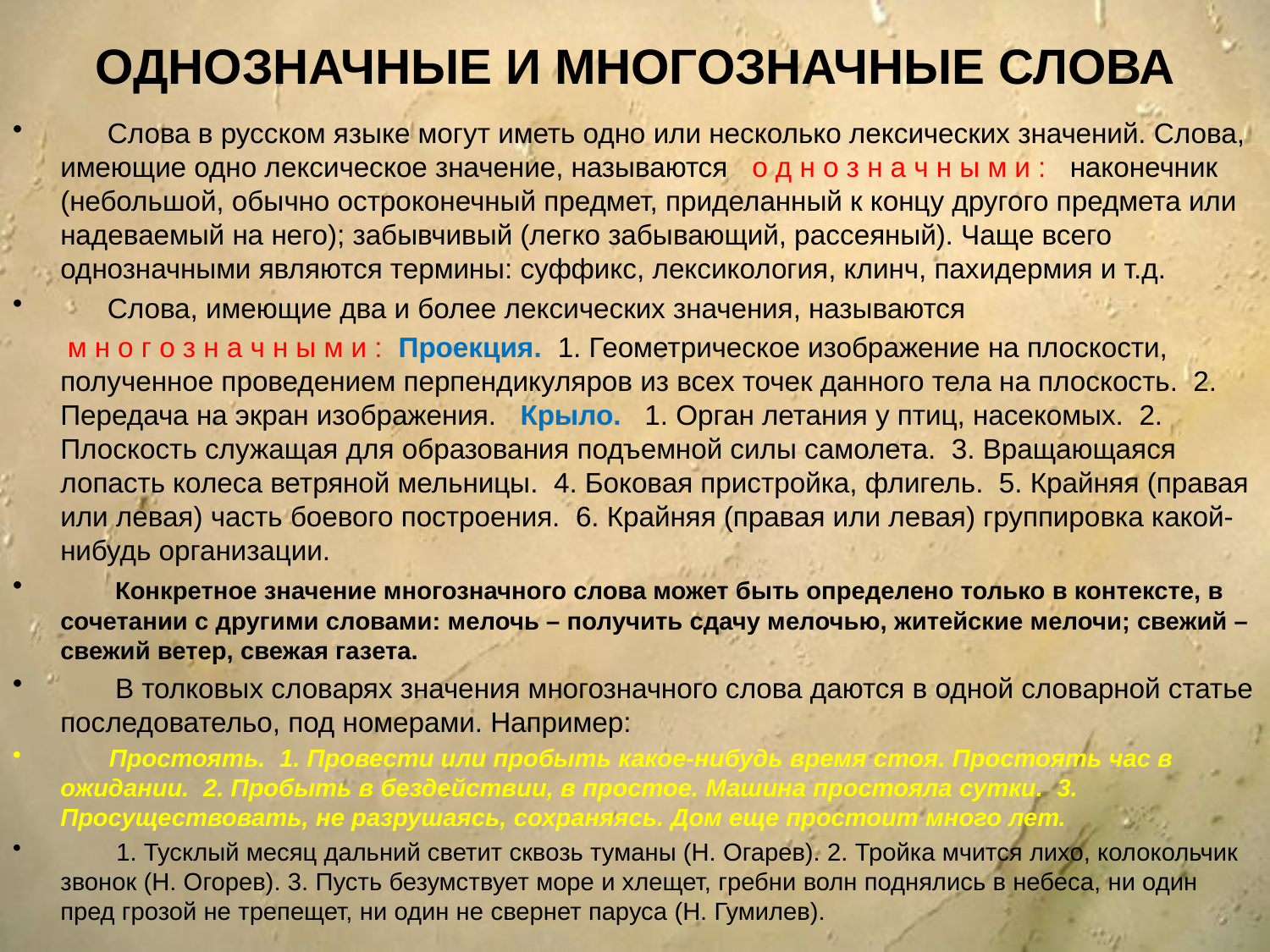

# ОДНОЗНАЧНЫЕ И МНОГОЗНАЧНЫЕ СЛОВА
      Слова в русском языке могут иметь одно или несколько лексических значений. Слова, имеющие одно лексическое значение, называются   о д н о з н а ч н ы м и :   наконечник (небольшой, обычно остроконечный предмет, приделанный к концу другого предмета или надеваемый на него); забывчивый (легко забывающий, рассеяный). Чаще всего однозначными являются термины: суффикс, лексикология, клинч, пахидермия и т.д.
      Слова, имеющие два и более лексических значения, называются
       м н о г о з н а ч н ы м и :  Проекция.  1. Геометрическое изображение на плоскости, полученное проведением перпендикуляров из всех точек данного тела на плоскость.  2. Передача на экран изображения.   Крыло.   1. Орган летания у птиц, насекомых.  2. Плоскость служащая для образования подъемной силы самолета.  3. Вращающаяся лопасть колеса ветряной мельницы.  4. Боковая пристройка, флигель.  5. Крайняя (правая или левая) часть боевого построения.  6. Крайняя (правая или левая) группировка какой-нибудь организации.
       Конкретное значение многозначного слова может быть определено только в контексте, в сочетании с другими словами: мелочь – получить сдачу мелочью, житейские мелочи; свежий – свежий ветер, свежая газета.
       В толковых словарях значения многозначного слова даются в одной словарной статье последовательо, под номерами. Например:
       Простоять.  1. Провести или пробыть какое-нибудь время стоя. Простоять час в ожидании.  2. Пробыть в бездействии, в простое. Машина простояла сутки.  3. Просуществовать, не разрушаясь, сохраняясь. Дом еще простоит много лет.
        1. Тусклый месяц дальний светит сквозь туманы (Н. Огарев). 2. Тройка мчится лихо, колокольчик звонок (Н. Огорев). 3. Пусть безумствует море и хлещет, гребни волн поднялись в небеса, ни один пред грозой не трепещет, ни один не свернет паруса (Н. Гумилев).